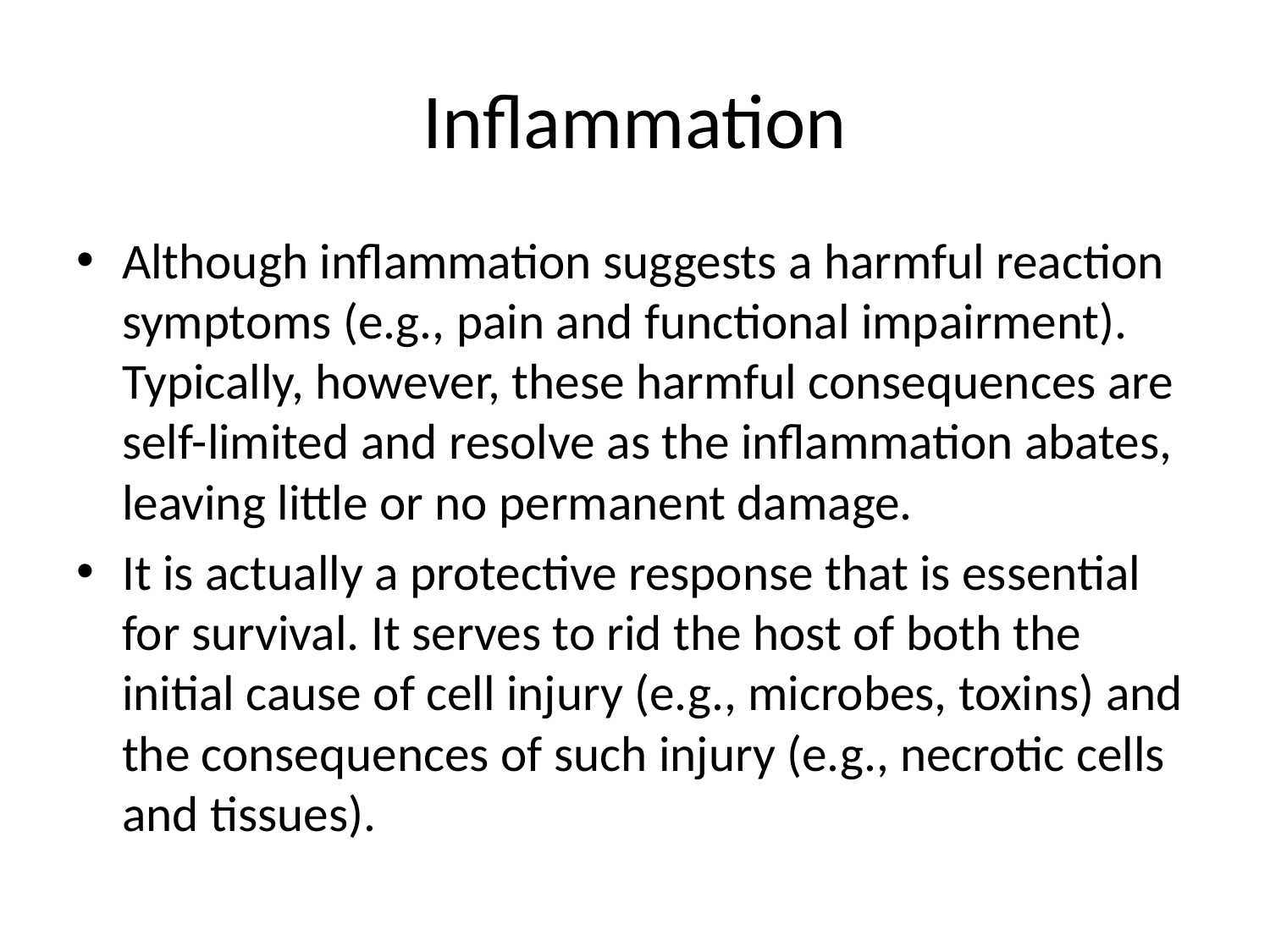

# Inflammation
Although inflammation suggests a harmful reaction symptoms (e.g., pain and functional impairment). Typically, however, these harmful consequences are self-limited and resolve as the inflammation abates, leaving little or no permanent damage.
It is actually a protective response that is essential for survival. It serves to rid the host of both the initial cause of cell injury (e.g., microbes, toxins) and the consequences of such injury (e.g., necrotic cells and tissues).